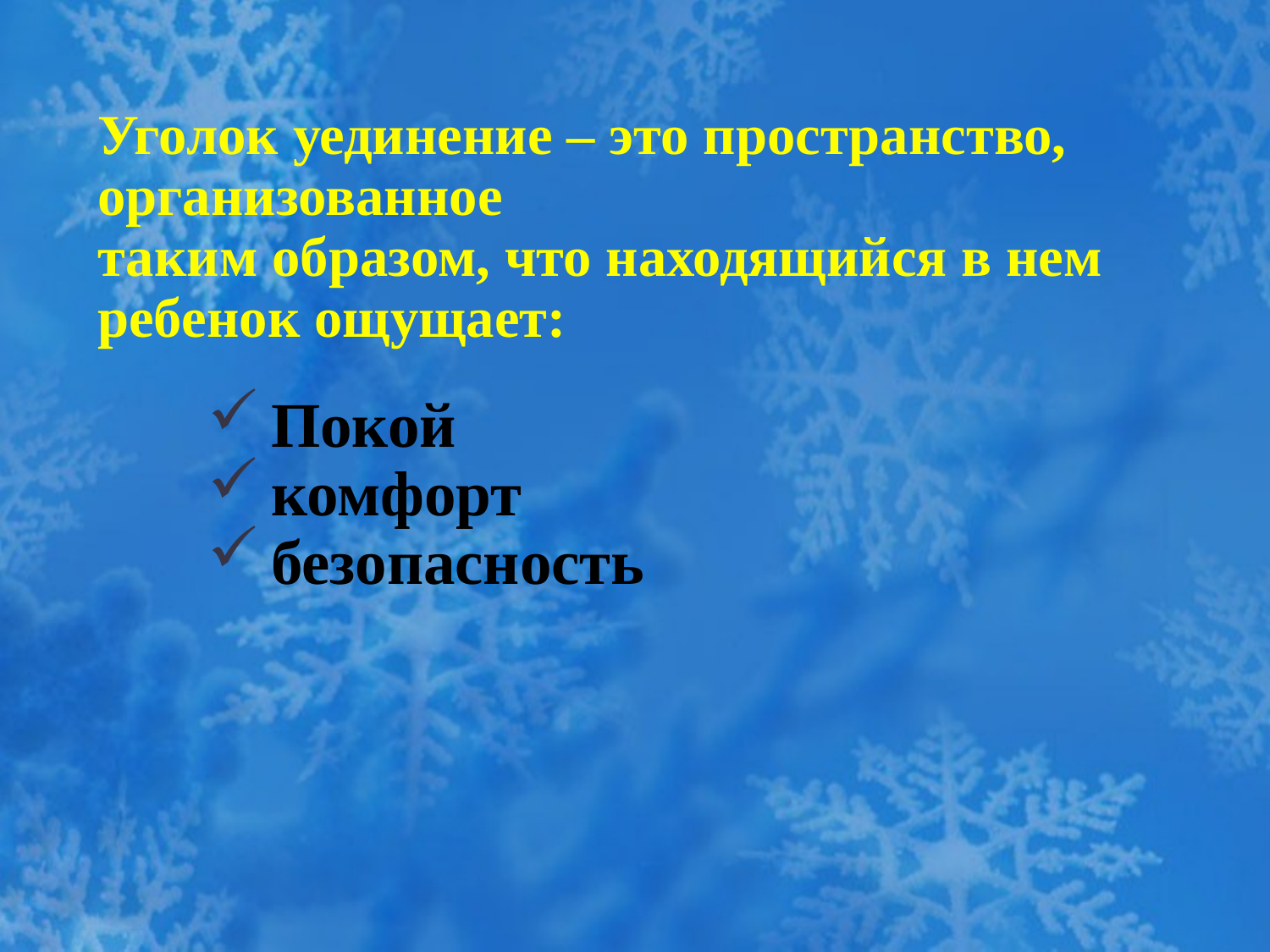

# Уголок уединение – это пространство, организованное таким образом, что находящийся в нем ребенок ощущает:
Покой
комфорт
безопасность